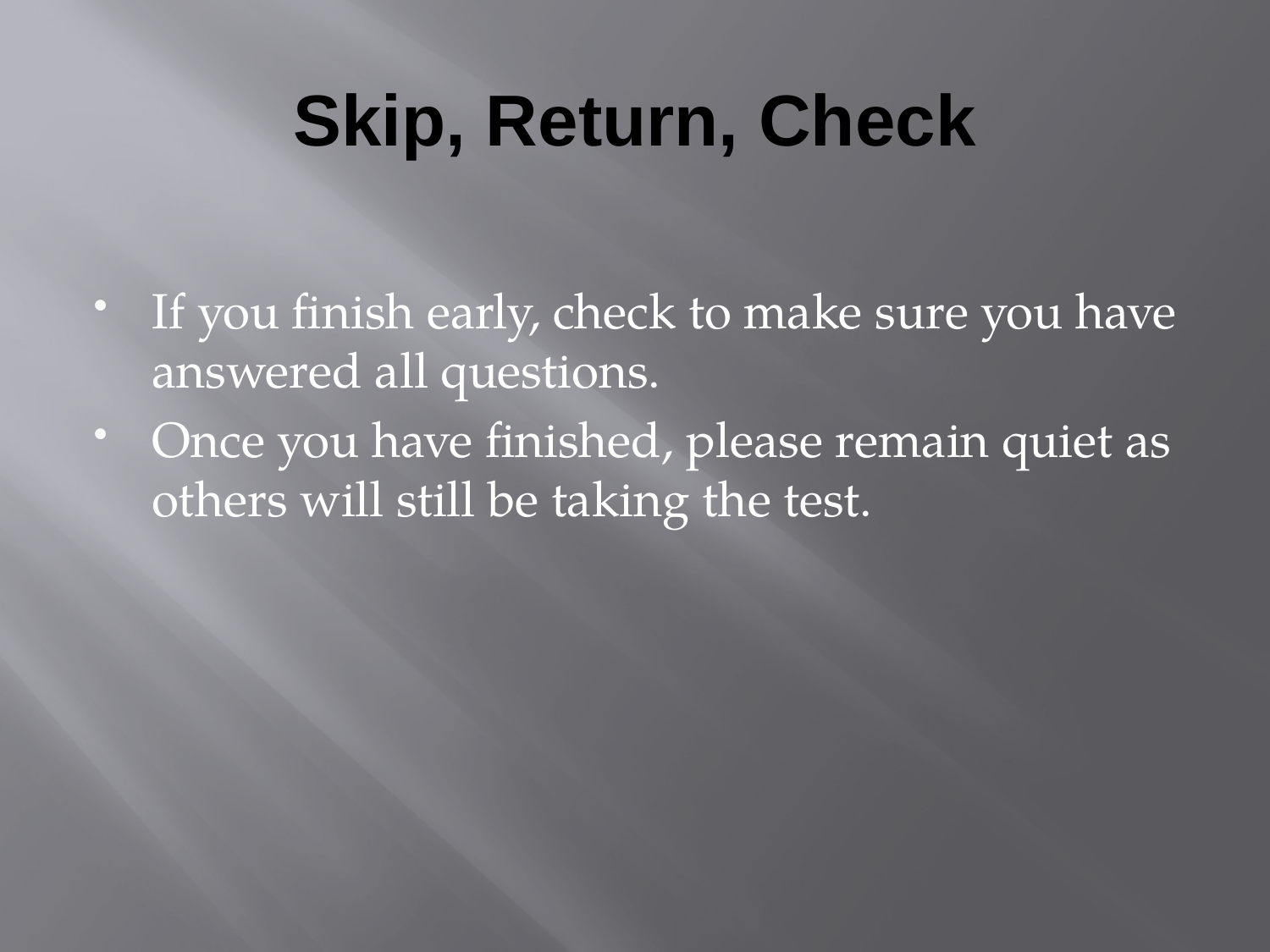

# Skip, Return, Check
If you finish early, check to make sure you have answered all questions.
Once you have finished, please remain quiet as others will still be taking the test.